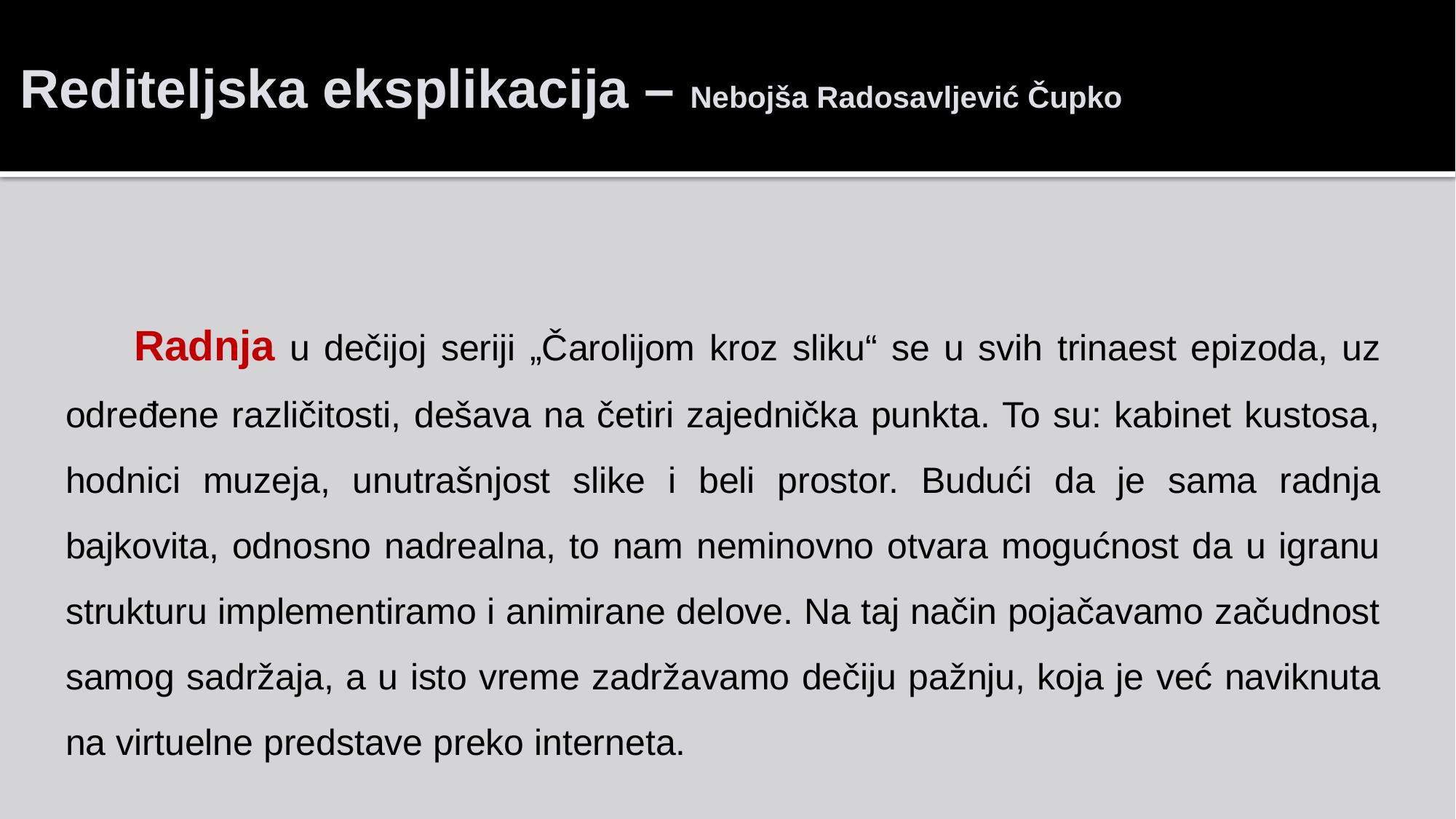

Rediteljska eksplikacija – Nebojša Radosavljević Čupko

Radnja u dečijoj seriji „Čarolijom kroz sliku“ se u svih trinaest epizoda, uz određene različitosti, dešava na četiri zajednička punkta. To su: kabinet kustosa, hodnici muzeja, unutrašnjost slike i beli prostor. Budući da je sama radnja bajkovita, odnosno nadrealna, to nam neminovno otvara mogućnost da u igranu strukturu implementiramo i animirane delove. Na taj način pojačavamo začudnost samog sadržaja, a u isto vreme zadržavamo dečiju pažnju, koja je već naviknuta na virtuelne predstave preko interneta.